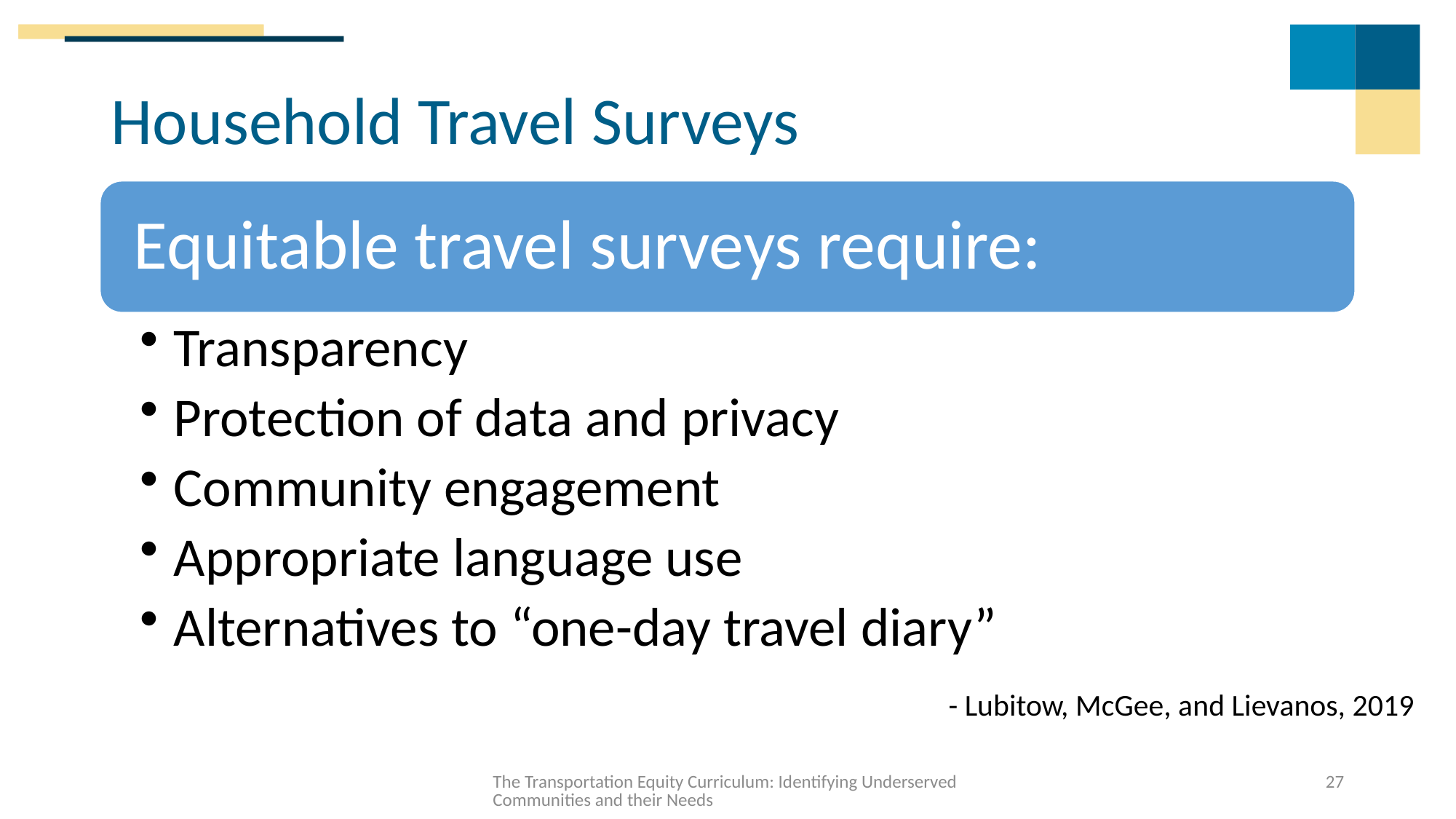

# Household Travel Surveys
Equitable travel surveys require:
Transparency
Protection of data and privacy
Community engagement
Appropriate language use
Alternatives to “one-day travel diary”
- Lubitow, McGee, and Lievanos, 2019
The Transportation Equity Curriculum: Identifying Underserved Communities and their Needs
27